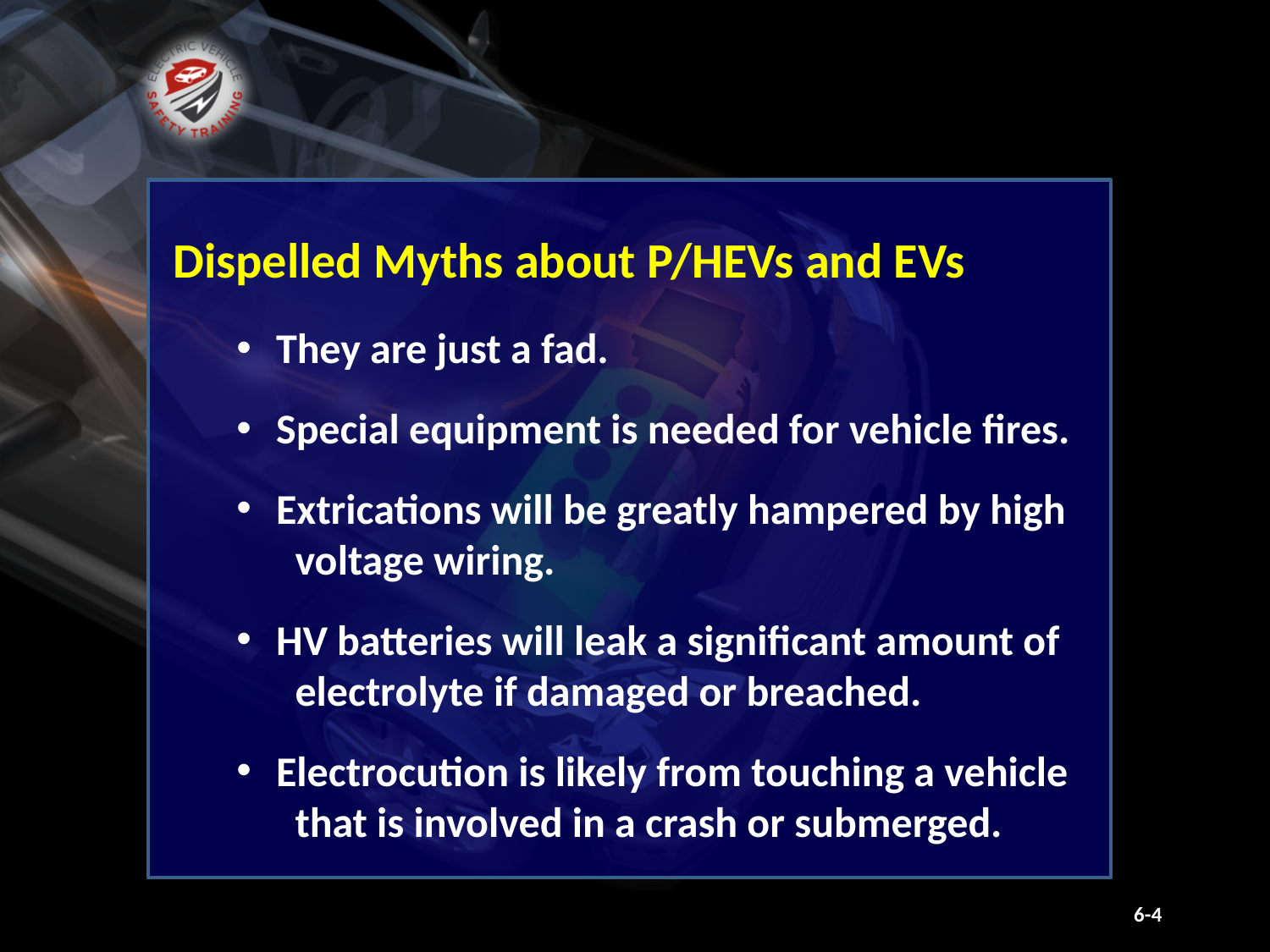

Dispelled Myths about P/HEVs and EVs

 They are just a fad.

 Special equipment is needed for vehicle fires.

 Extrications will be greatly hampered by high
   voltage wiring.

 HV batteries will leak a significant amount of
   electrolyte if damaged or breached.

 Electrocution is likely from touching a vehicle
   that is involved in a crash or submerged.

6-4